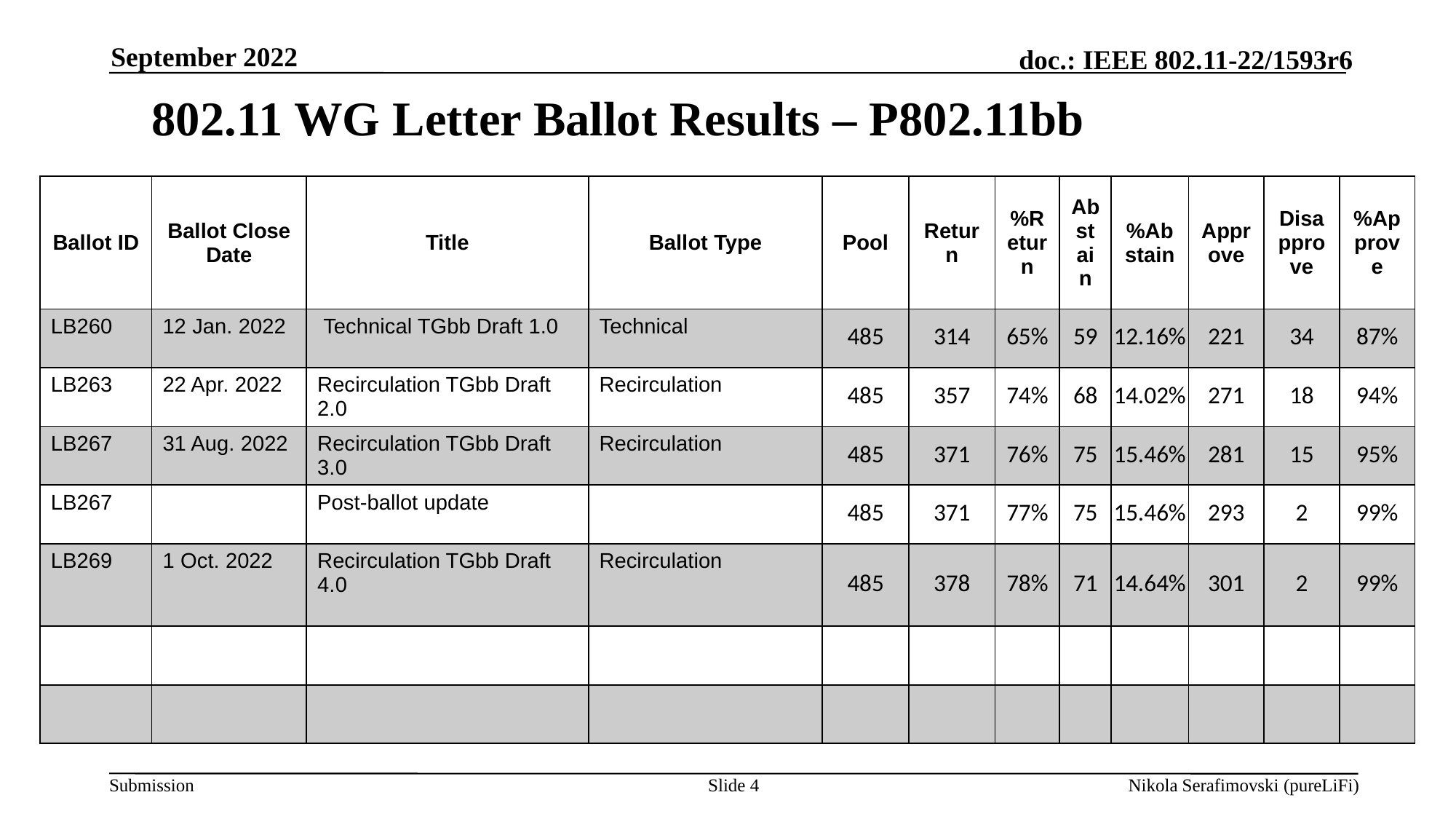

September 2022
802.11 WG Letter Ballot Results – P802.11bb
| Ballot ID | Ballot Close Date | Title | Ballot Type | Pool | Return | %Return | Abstain | %Abstain | Approve | Disapprove | %Approve |
| --- | --- | --- | --- | --- | --- | --- | --- | --- | --- | --- | --- |
| LB260 | 12 Jan. 2022 | Technical TGbb Draft 1.0 | Technical | 485 | 314 | 65% | 59 | 12.16% | 221 | 34 | 87% |
| LB263 | 22 Apr. 2022 | Recirculation TGbb Draft 2.0 | Recirculation | 485 | 357 | 74% | 68 | 14.02% | 271 | 18 | 94% |
| LB267 | 31 Aug. 2022 | Recirculation TGbb Draft 3.0 | Recirculation | 485 | 371 | 76% | 75 | 15.46% | 281 | 15 | 95% |
| LB267 |  | Post-ballot update |  | 485 | 371 | 77% | 75 | 15.46% | 293 | 2 | 99% |
| LB269 | 1 Oct. 2022 | Recirculation TGbb Draft 4.0 | Recirculation | 485 | 378 | 78% | 71 | 14.64% | 301 | 2 | 99% |
|  |  |  |  |  |  |  |  |  |  |  |  |
|  |  |  |  |  |  |  |  |  |  |  |  |
Slide 4
Nikola Serafimovski (pureLiFi)